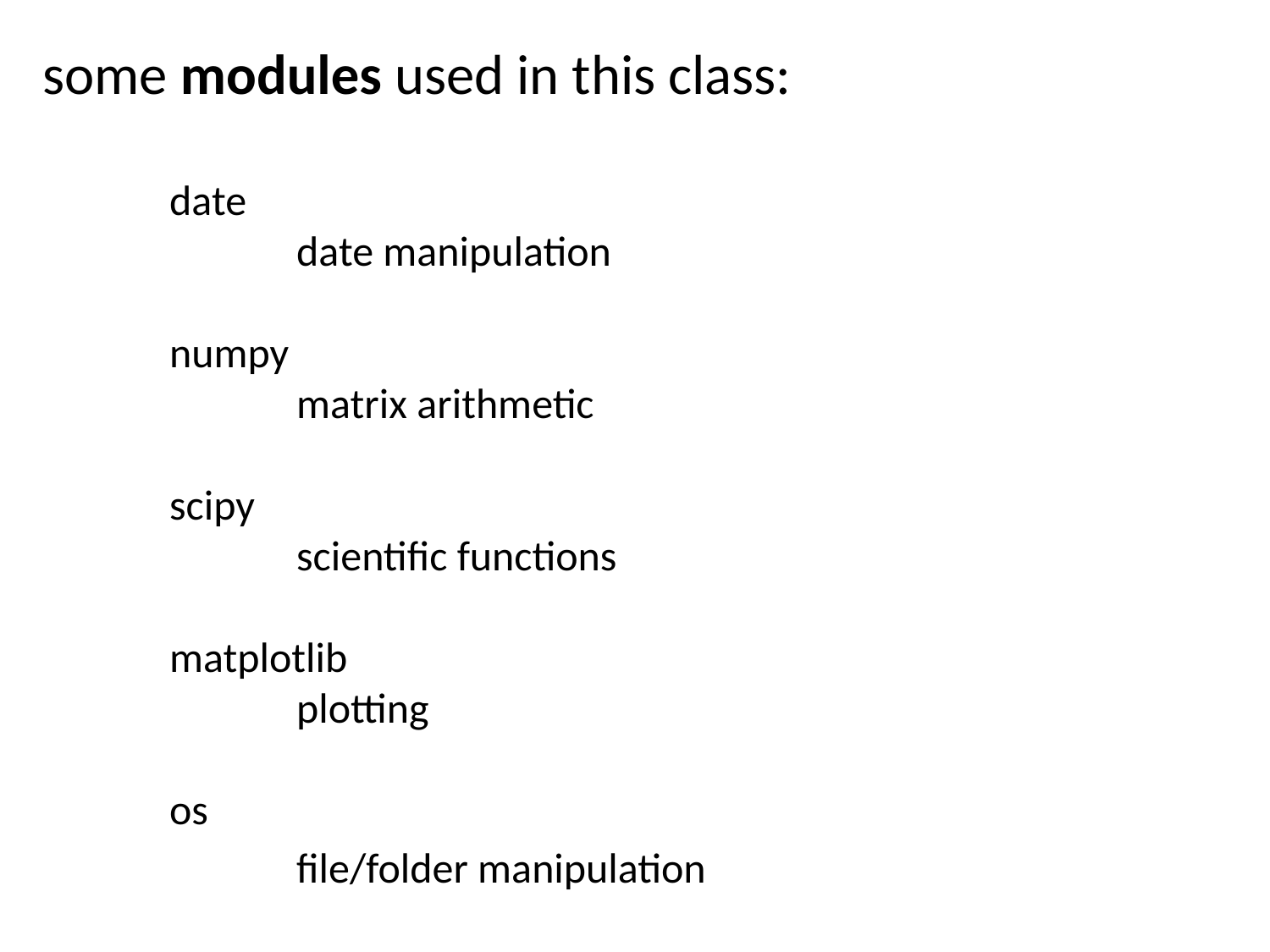

some modules used in this class:

	date
		date manipulation

	numpy
		matrix arithmetic

	scipy
		scientific functions

	matplotlib
		plotting

	os
		file/folder manipulation